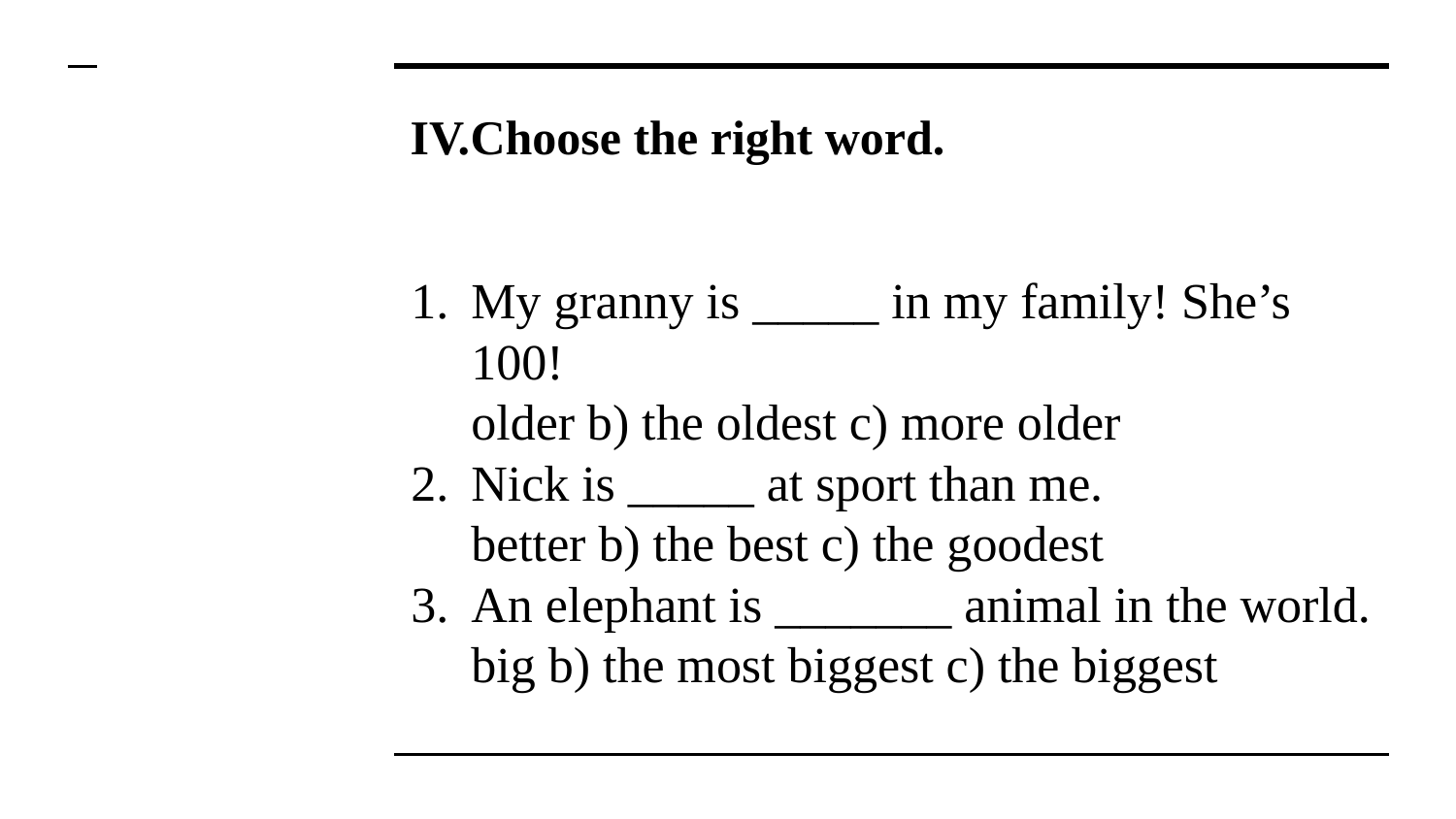

# Choose the right word.
My granny is _____ in my family! She’s 100!
older b) the oldest c) more older
Nick is _____ at sport than me.
better b) the best c) the goodest
An elephant is _______ animal in the world.
big b) the most biggest c) the biggest